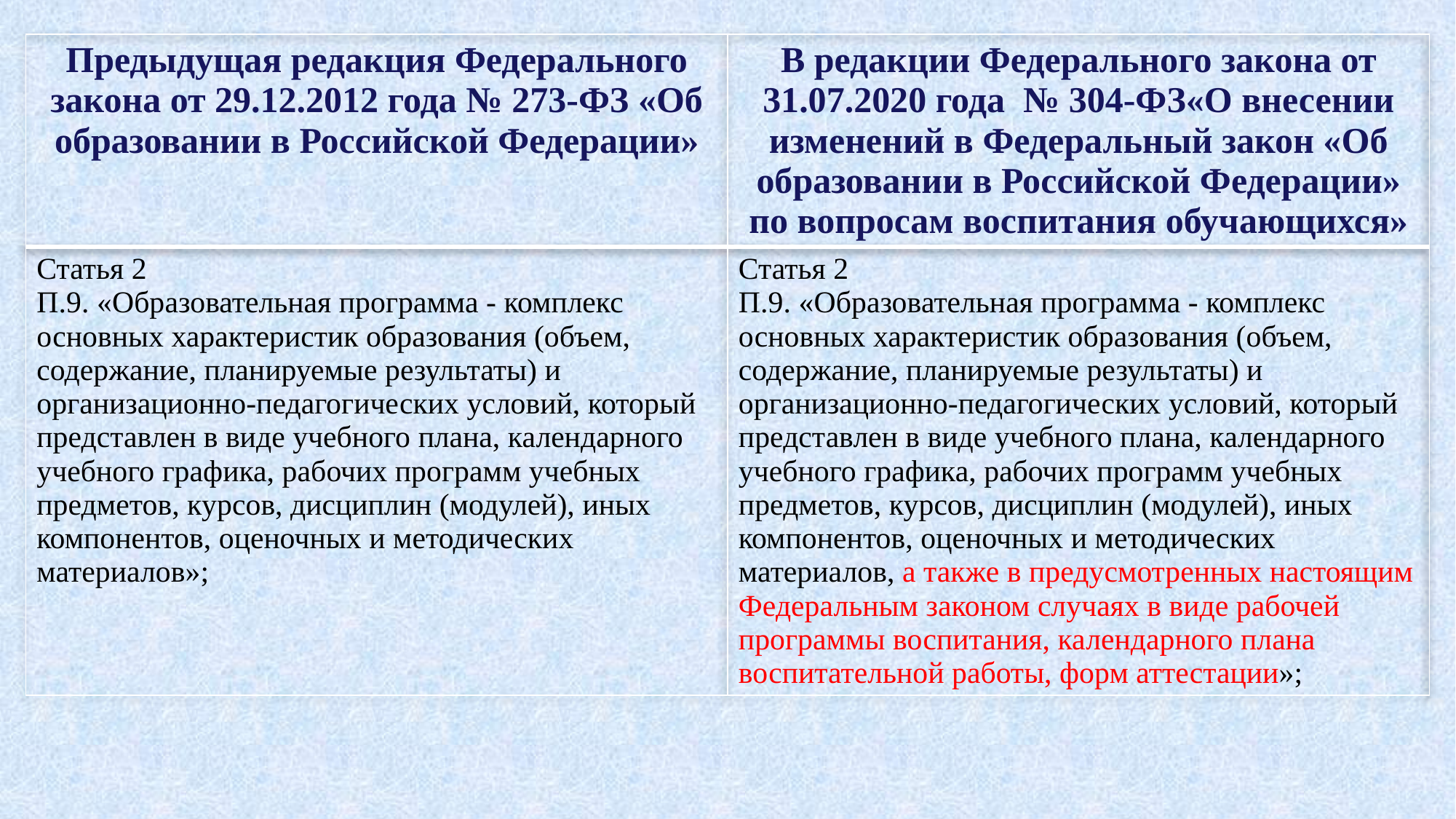

#
| Предыдущая редакция Федерального закона от 29.12.2012 года № 273-ФЗ «Об образовании в Российской Федерации» | В редакции Федерального закона от 31.07.2020 года № 304-ФЗ«О внесении изменений в Федеральный закон «Об образовании в Российской Федерации» по вопросам воспитания обучающихся» |
| --- | --- |
| Статья 2 П.9. «Образовательная программа - комплекс основных характеристик образования (объем, содержание, планируемые результаты) и организационно-педагогических условий, который представлен в виде учебного плана, календарного учебного графика, рабочих программ учебных предметов, курсов, дисциплин (модулей), иных компонентов, оценочных и методических материалов»; | Статья 2 П.9. «Образовательная программа - комплекс основных характеристик образования (объем, содержание, планируемые результаты) и организационно-педагогических условий, который представлен в виде учебного плана, календарного учебного графика, рабочих программ учебных предметов, курсов, дисциплин (модулей), иных компонентов, оценочных и методических материалов, а также в предусмотренных настоящим Федеральным законом случаях в виде рабочей программы воспитания, календарного плана воспитательной работы, форм аттестации»; |